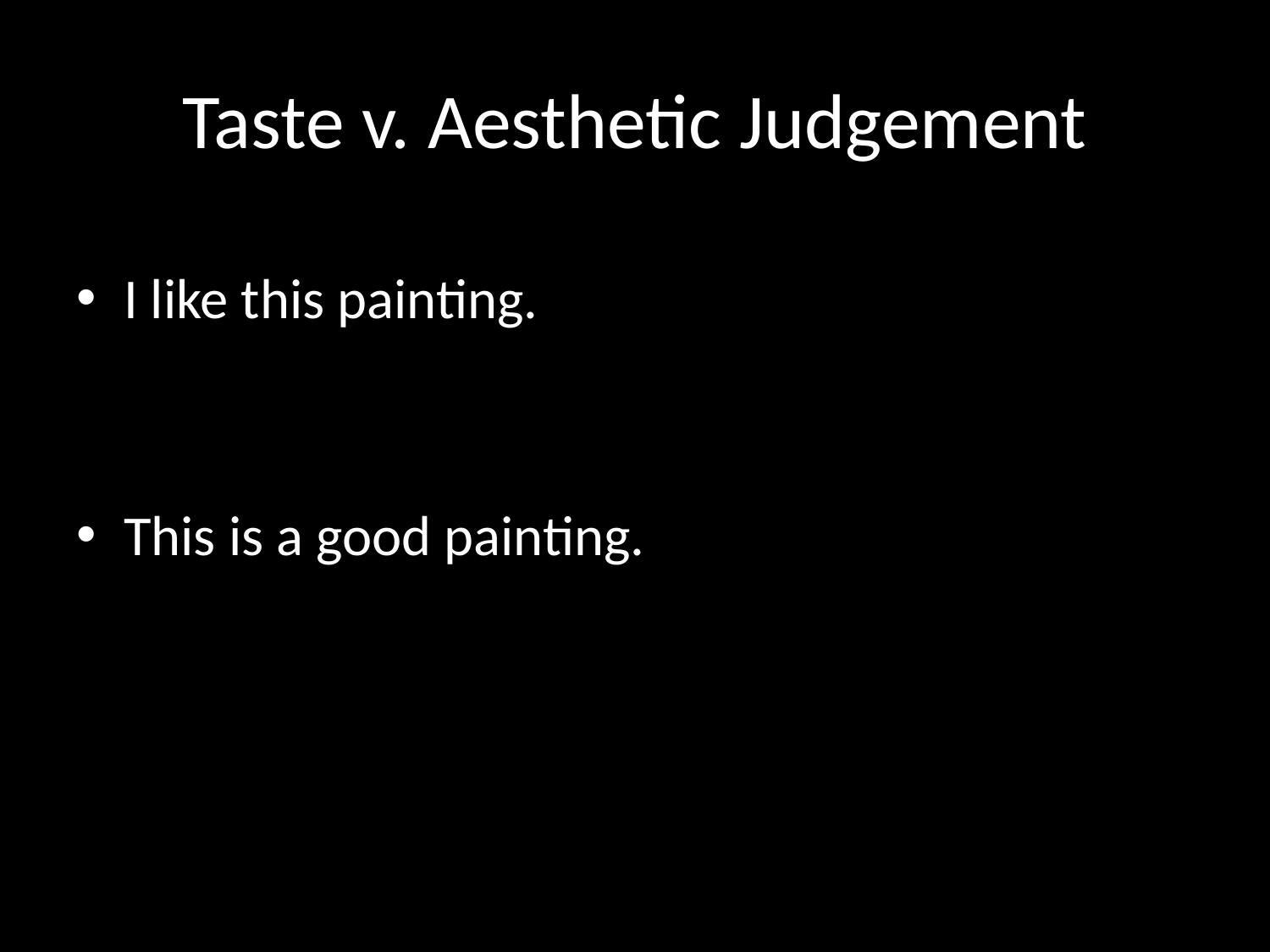

# Taste v. Aesthetic Judgement
I like this painting.

This is a good painting.